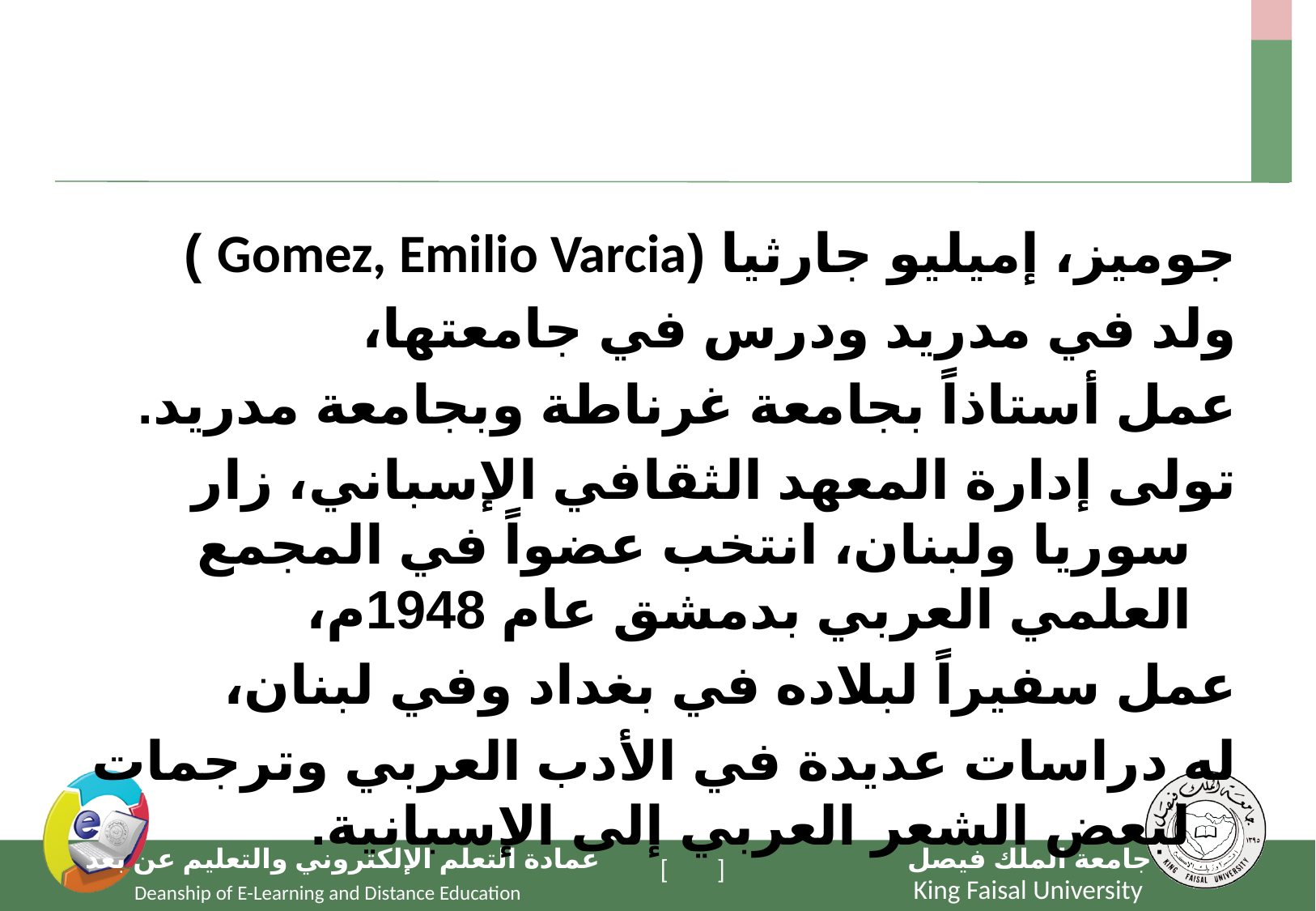

#
جوميز، إميليو جارثيا (Gomez, Emilio Varcia )
ولد في مدريد ودرس في جامعتها،
عمل أستاذاً بجامعة غرناطة وبجامعة مدريد.
تولى إدارة المعهد الثقافي الإسباني، زار سوريا ولبنان، انتخب عضواً في المجمع العلمي العربي بدمشق عام 1948م،
عمل سفيراً لبلاده في بغداد وفي لبنان،
له دراسات عديدة في الأدب العربي وترجمات لبعض الشعر العربي إلى الإسبانية.